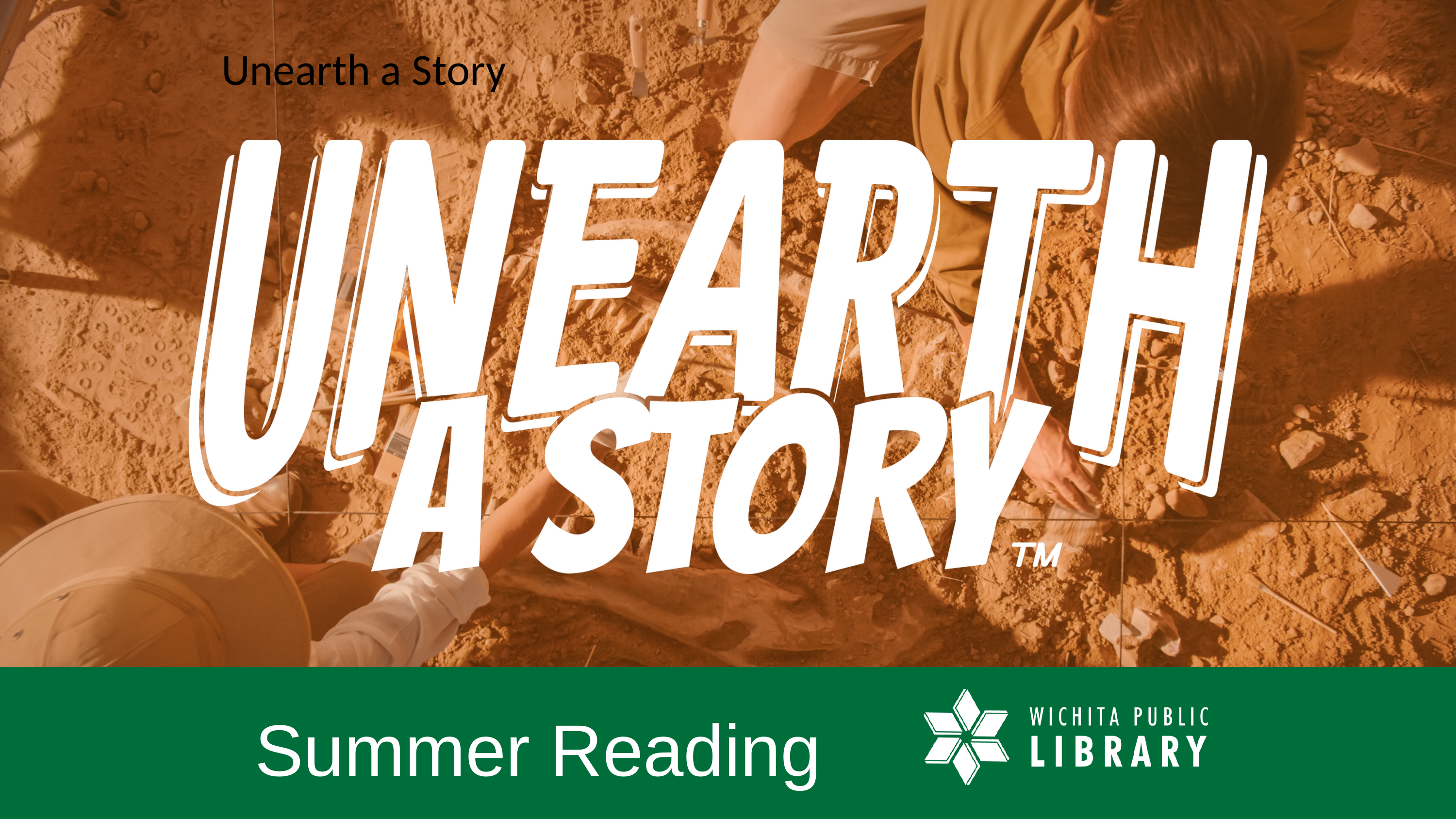

Unearth a Story

Summer Reading Program at